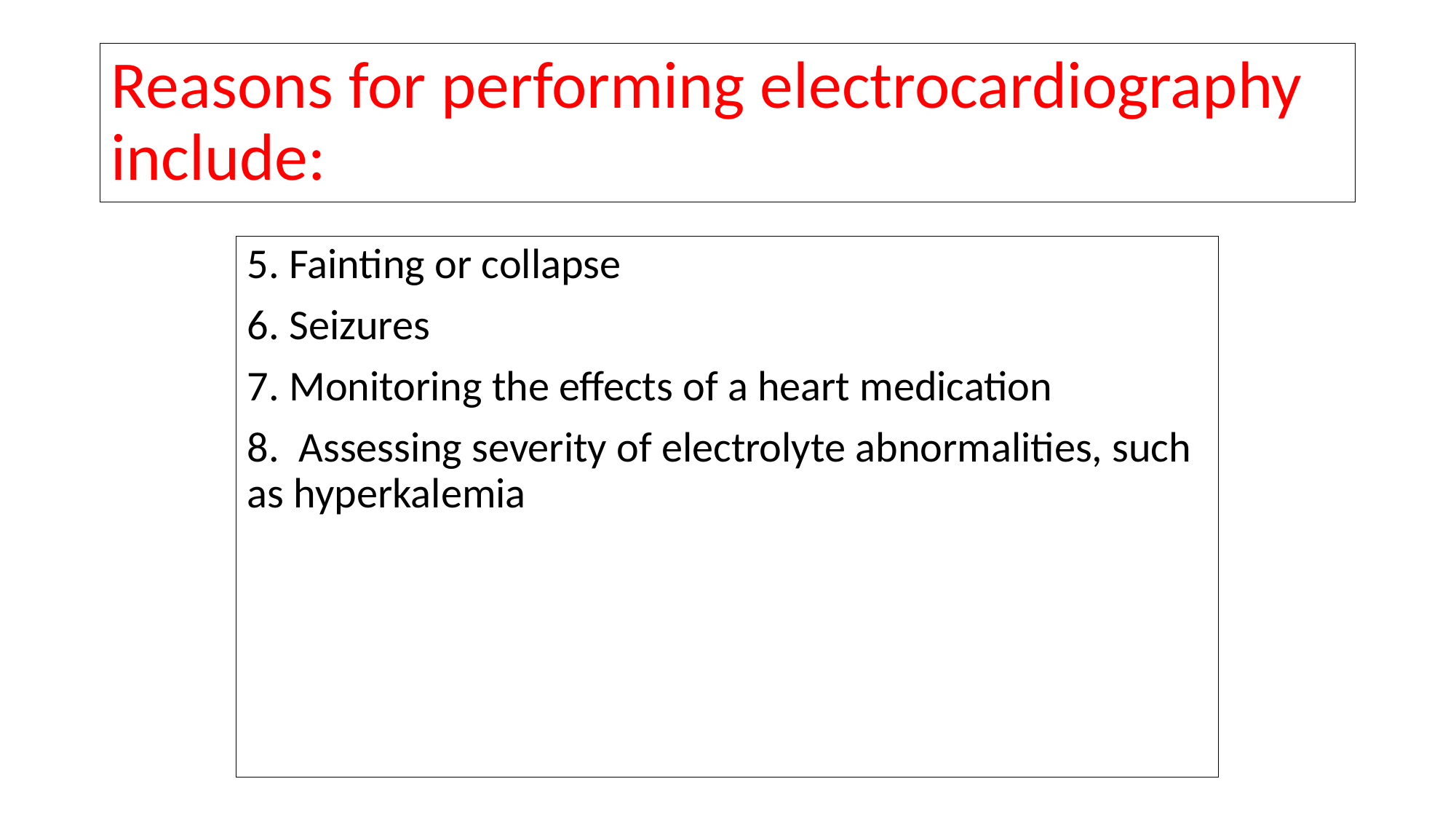

# Reasons for performing electrocardiography include:
5. Fainting or collapse
6. Seizures
7. Monitoring the effects of a heart medication
8.  Assessing severity of electrolyte abnormalities, such as hyperkalemia